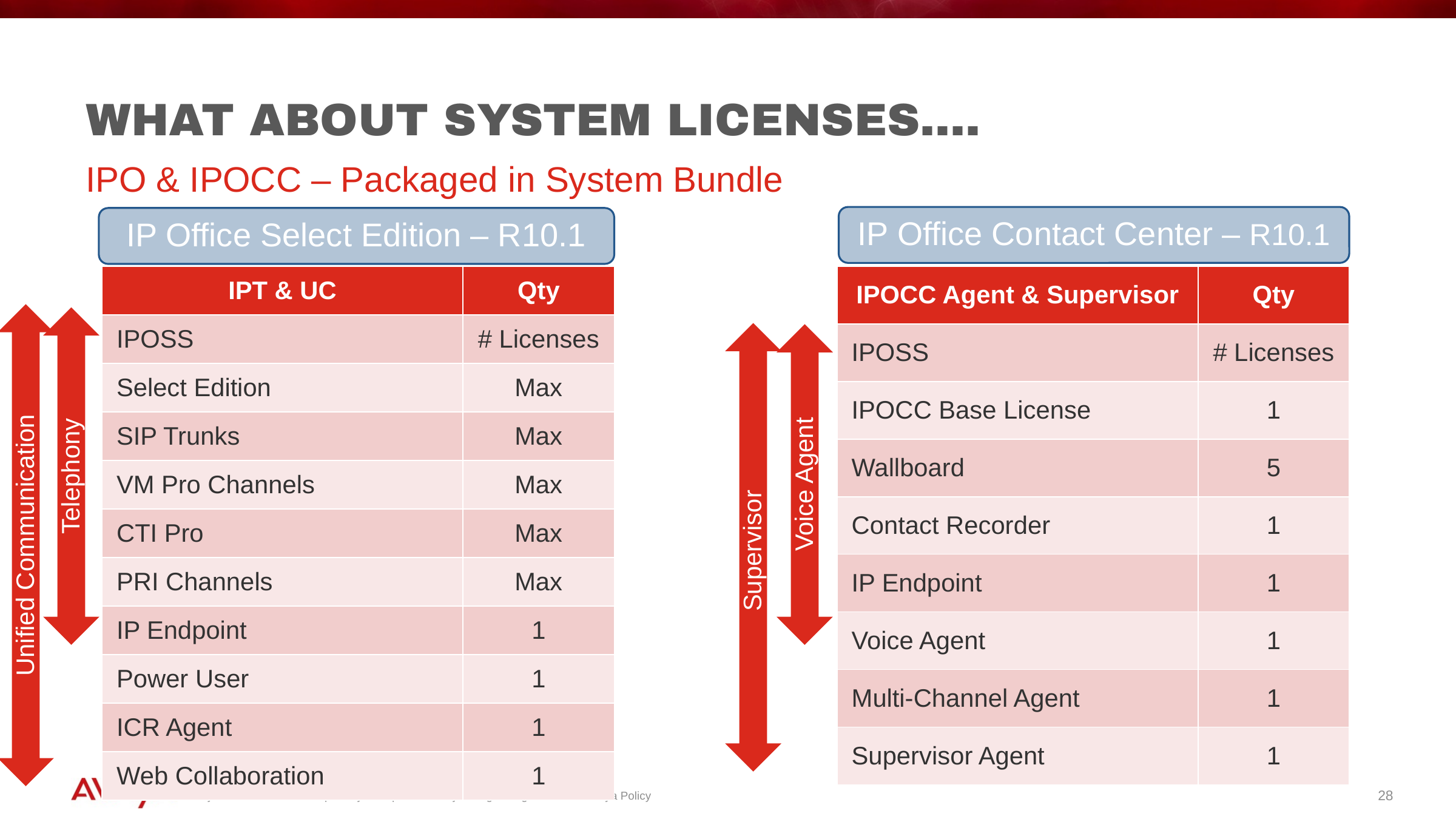

# What about System Licenses….
IPO & IPOCC – Packaged in System Bundle
IP Office Contact Center – R10.1
IP Office Select Edition – R10.1
| IPOCC Agent & Supervisor | Qty |
| --- | --- |
| IPOSS | # Licenses |
| IPOCC Base License | 1 |
| Wallboard | 5 |
| Contact Recorder | 1 |
| IP Endpoint | 1 |
| Voice Agent | 1 |
| Multi-Channel Agent | 1 |
| Supervisor Agent | 1 |
| IPT & UC | Qty |
| --- | --- |
| IPOSS | # Licenses |
| Select Edition | Max |
| SIP Trunks | Max |
| VM Pro Channels | Max |
| CTI Pro | Max |
| PRI Channels | Max |
| IP Endpoint | 1 |
| Power User | 1 |
| ICR Agent | 1 |
| Web Collaboration | 1 |
Unified Communication
Telephony
Supervisor
Voice Agent